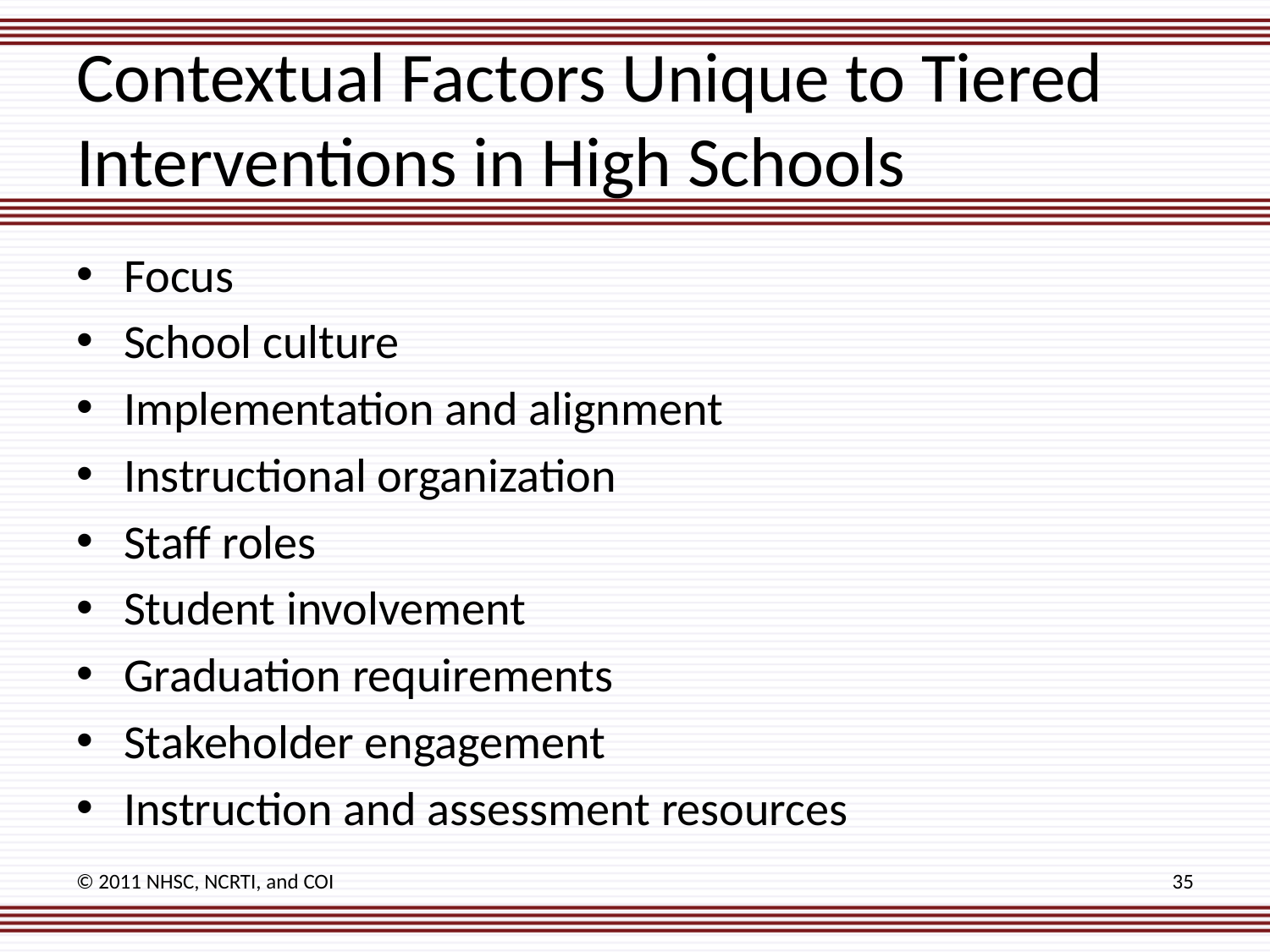

# Contextual Factors Unique to Tiered Interventions in High Schools
Focus
School culture
Implementation and alignment
Instructional organization
Staff roles
Student involvement
Graduation requirements
Stakeholder engagement
Instruction and assessment resources
© 2011 NHSC, NCRTI, and COI
35